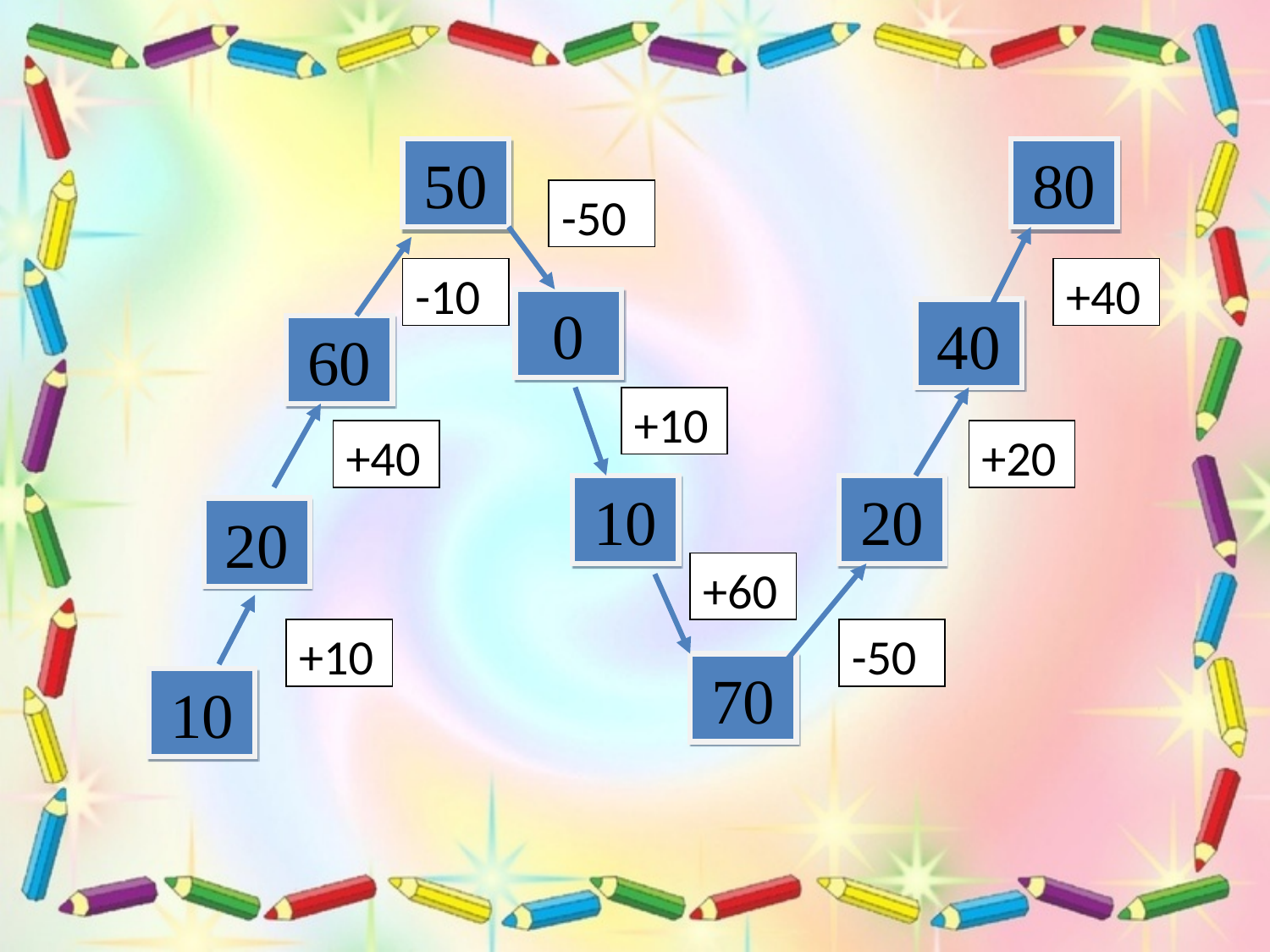

50
80
-50
-10
+40
0
40
60
+10
+40
+20
10
20
20
+60
+10
-50
70
10